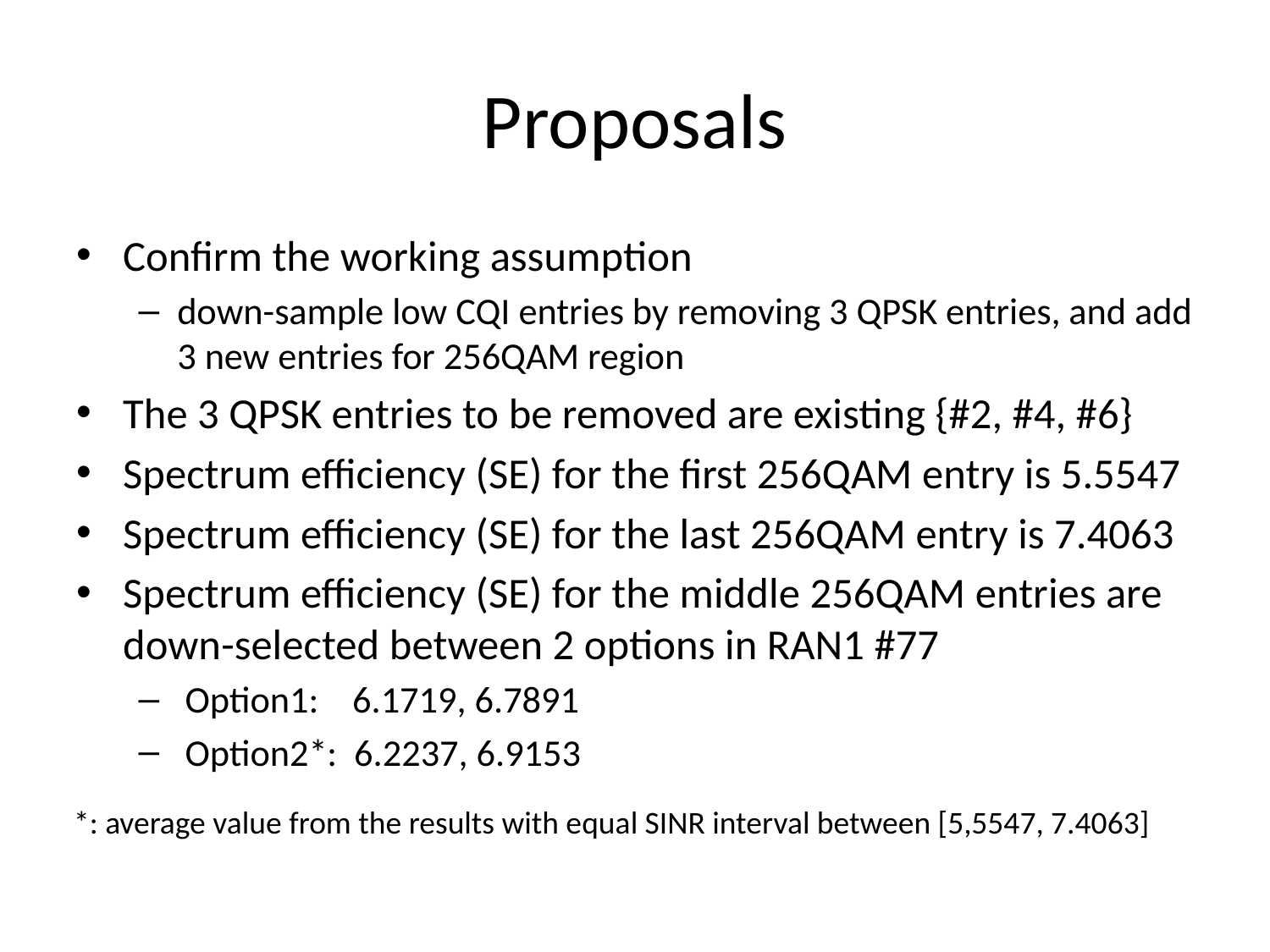

# Proposals
Confirm the working assumption
down-sample low CQI entries by removing 3 QPSK entries, and add 3 new entries for 256QAM region
The 3 QPSK entries to be removed are existing {#2, #4, #6}
Spectrum efficiency (SE) for the first 256QAM entry is 5.5547
Spectrum efficiency (SE) for the last 256QAM entry is 7.4063
Spectrum efficiency (SE) for the middle 256QAM entries are down-selected between 2 options in RAN1 #77
Option1:    6.1719, 6.7891
Option2*:  6.2237, 6.9153

*: average value from the results with equal SINR interval between [5,5547, 7.4063]